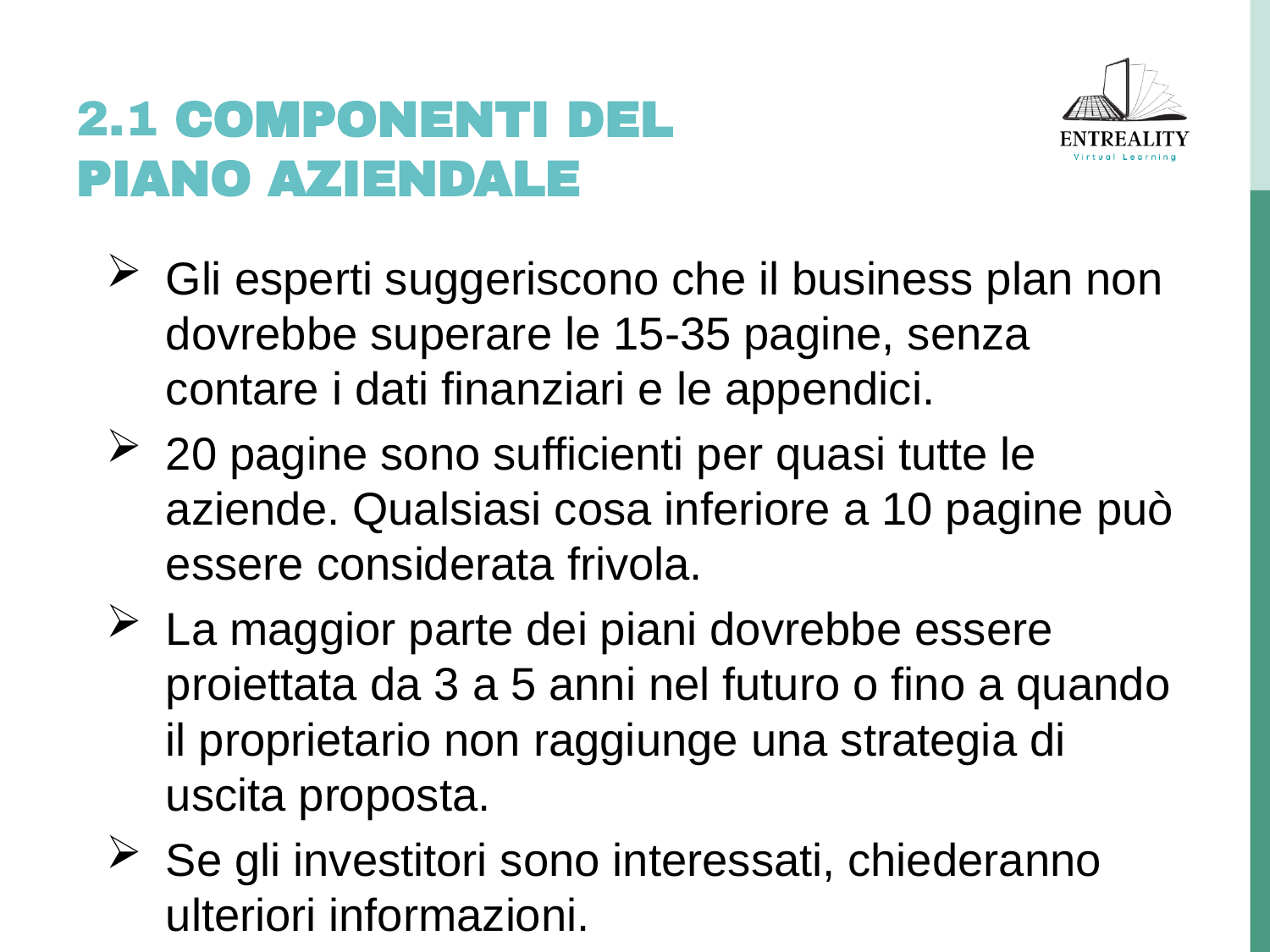

# 2.1 COMPONENTI DEL PIANO AZIENDALE
Gli esperti suggeriscono che il business plan non dovrebbe superare le 15-35 pagine, senza contare i dati finanziari e le appendici.
20 pagine sono sufficienti per quasi tutte le aziende. Qualsiasi cosa inferiore a 10 pagine può essere considerata frivola.
La maggior parte dei piani dovrebbe essere proiettata da 3 a 5 anni nel futuro o fino a quando il proprietario non raggiunge una strategia di uscita proposta.
Se gli investitori sono interessati, chiederanno ulteriori informazioni.